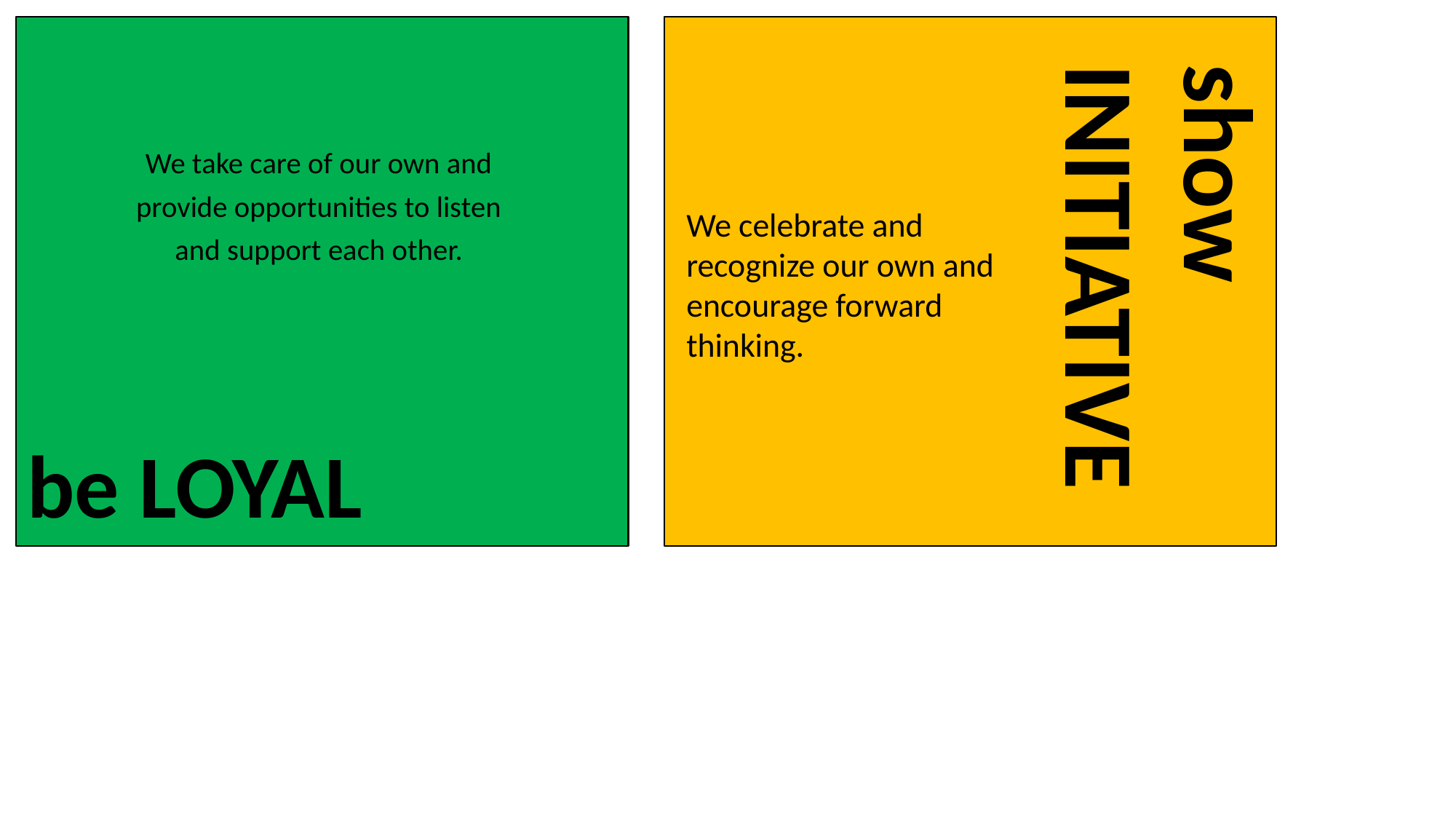

We take care of our own and
provide opportunities to listen
and support each other.

be LOYAL
We celebrate and
recognize our own and encourage forward thinking.
show INITIATIVE